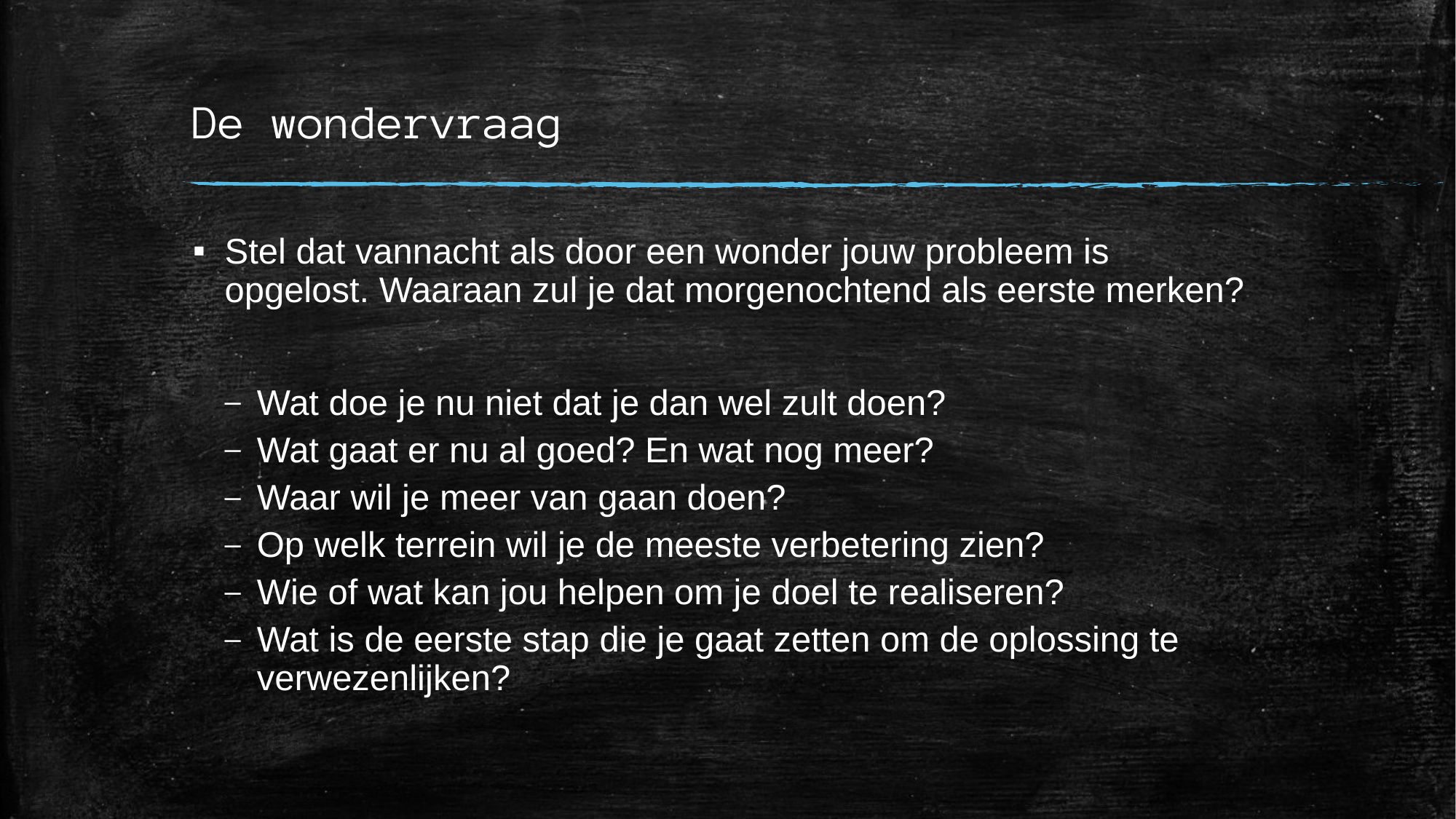

# De wondervraag
Stel dat vannacht als door een wonder jouw probleem is opgelost. Waaraan zul je dat morgenochtend als eerste merken?

Wat doe je nu niet dat je dan wel zult doen?
Wat gaat er nu al goed? En wat nog meer?
Waar wil je meer van gaan doen?
Op welk terrein wil je de meeste verbetering zien?
Wie of wat kan jou helpen om je doel te realiseren?
Wat is de eerste stap die je gaat zetten om de oplossing te verwezenlijken?